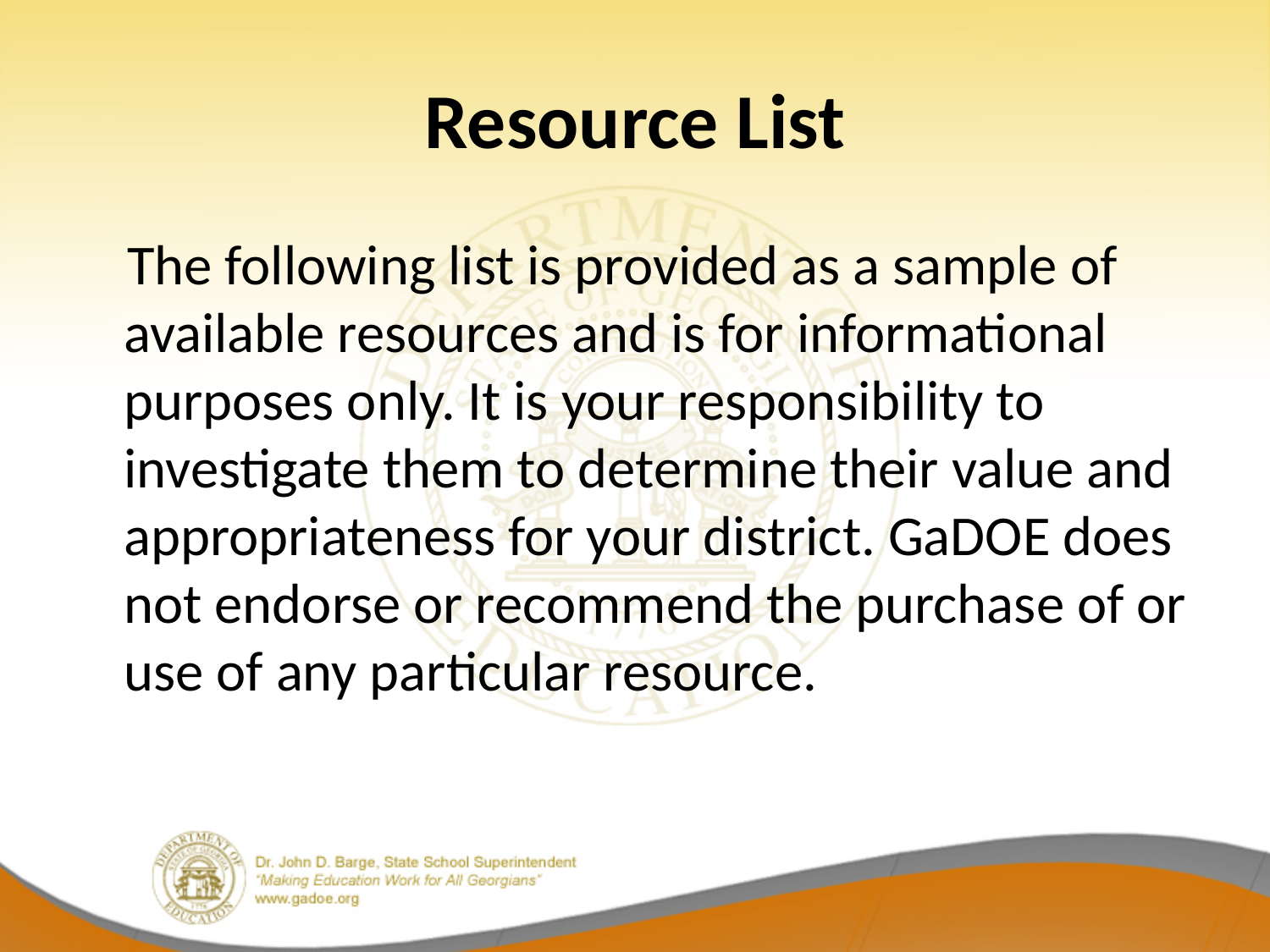

# Resource List
    The following list is provided as a sample of available resources and is for informational purposes only. It is your responsibility to investigate them to determine their value and appropriateness for your district. GaDOE does not endorse or recommend the purchase of or use of any particular resource.